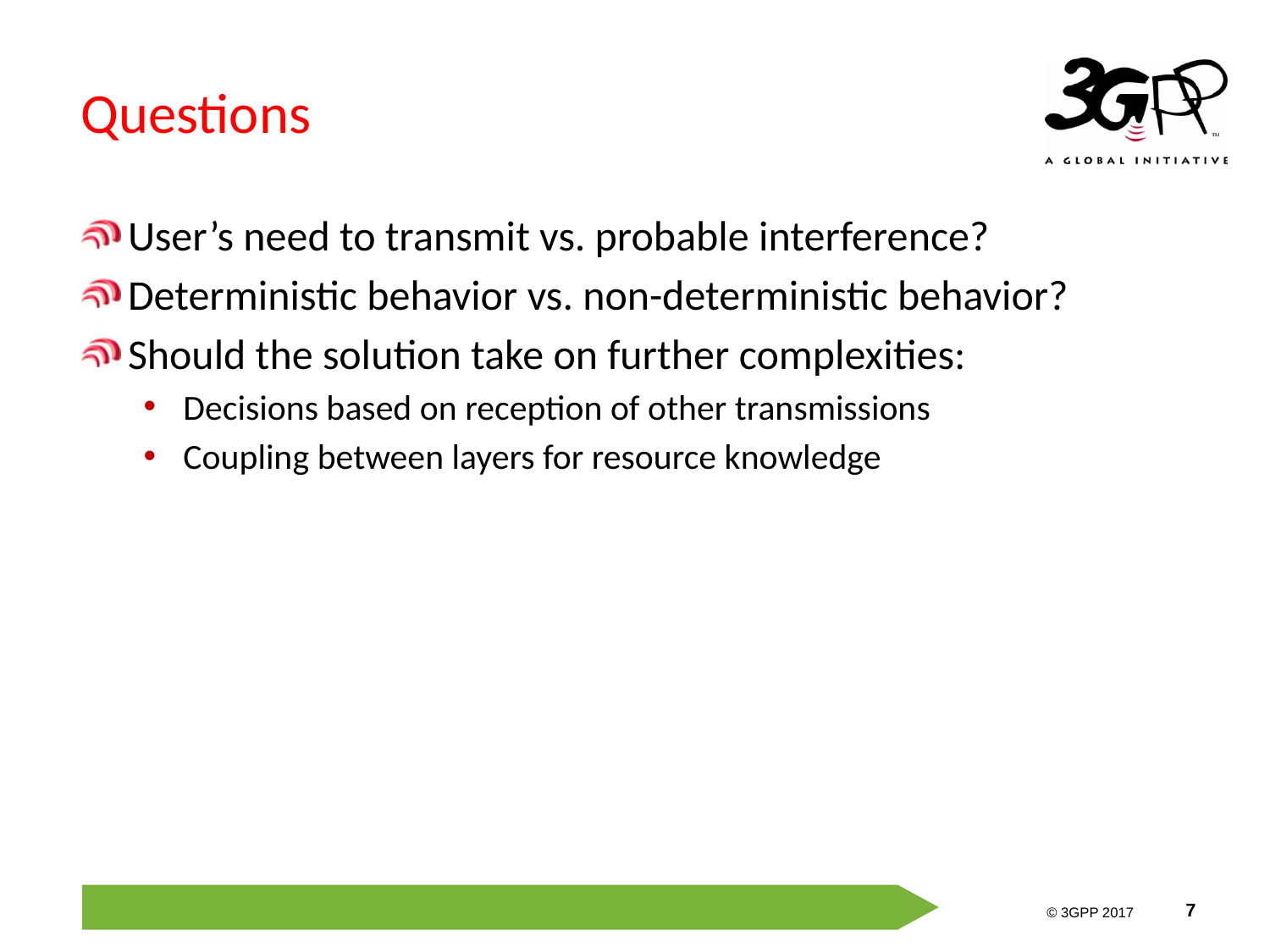

# Questions
User’s need to transmit vs. probable interference?
Deterministic behavior vs. non-deterministic behavior?
Should the solution take on further complexities:
Decisions based on reception of other transmissions
Coupling between layers for resource knowledge